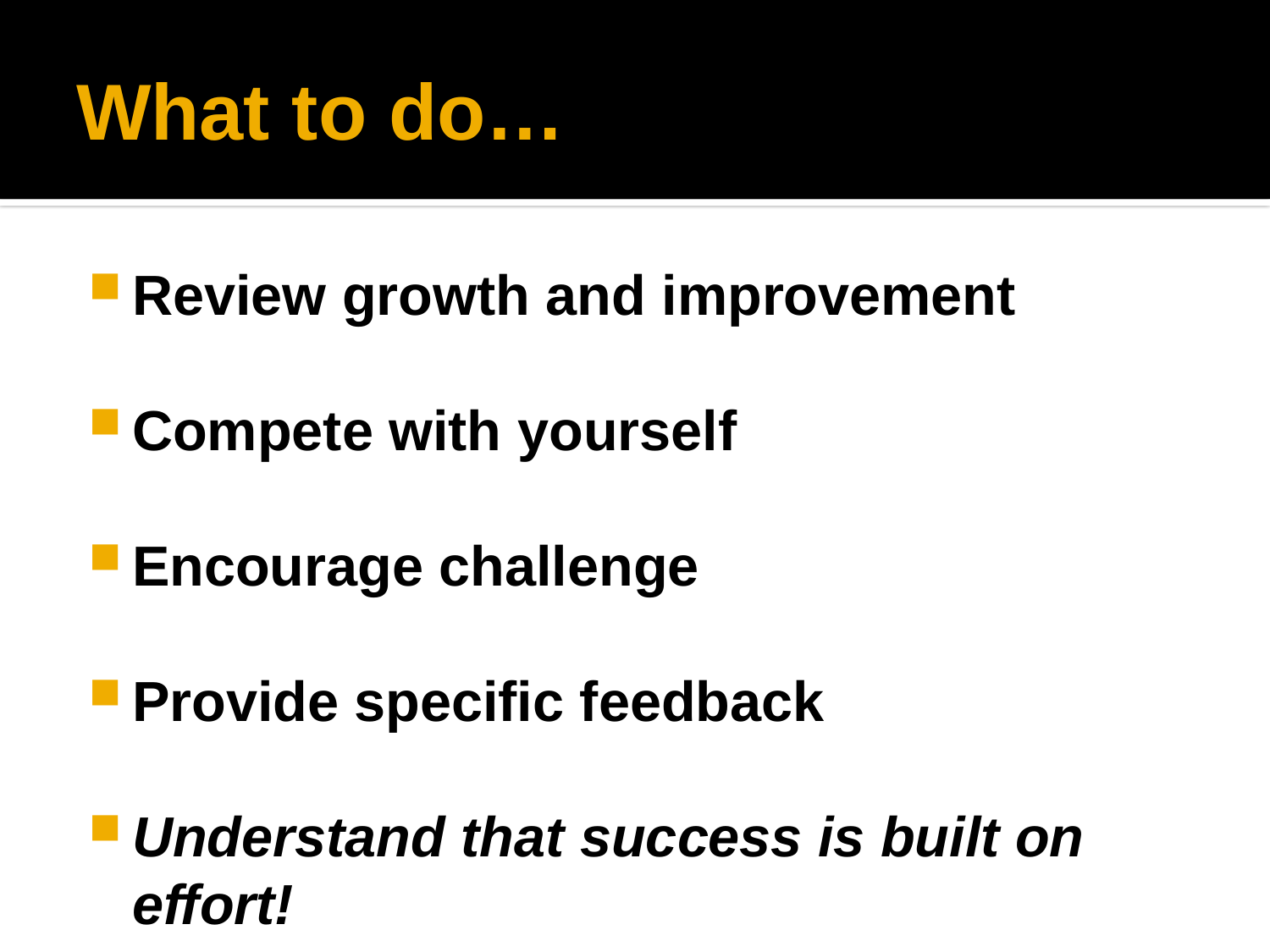

# What to do…
Review growth and improvement

Compete with yourself

Encourage challenge

Provide specific feedback

Understand that success is built on effort!